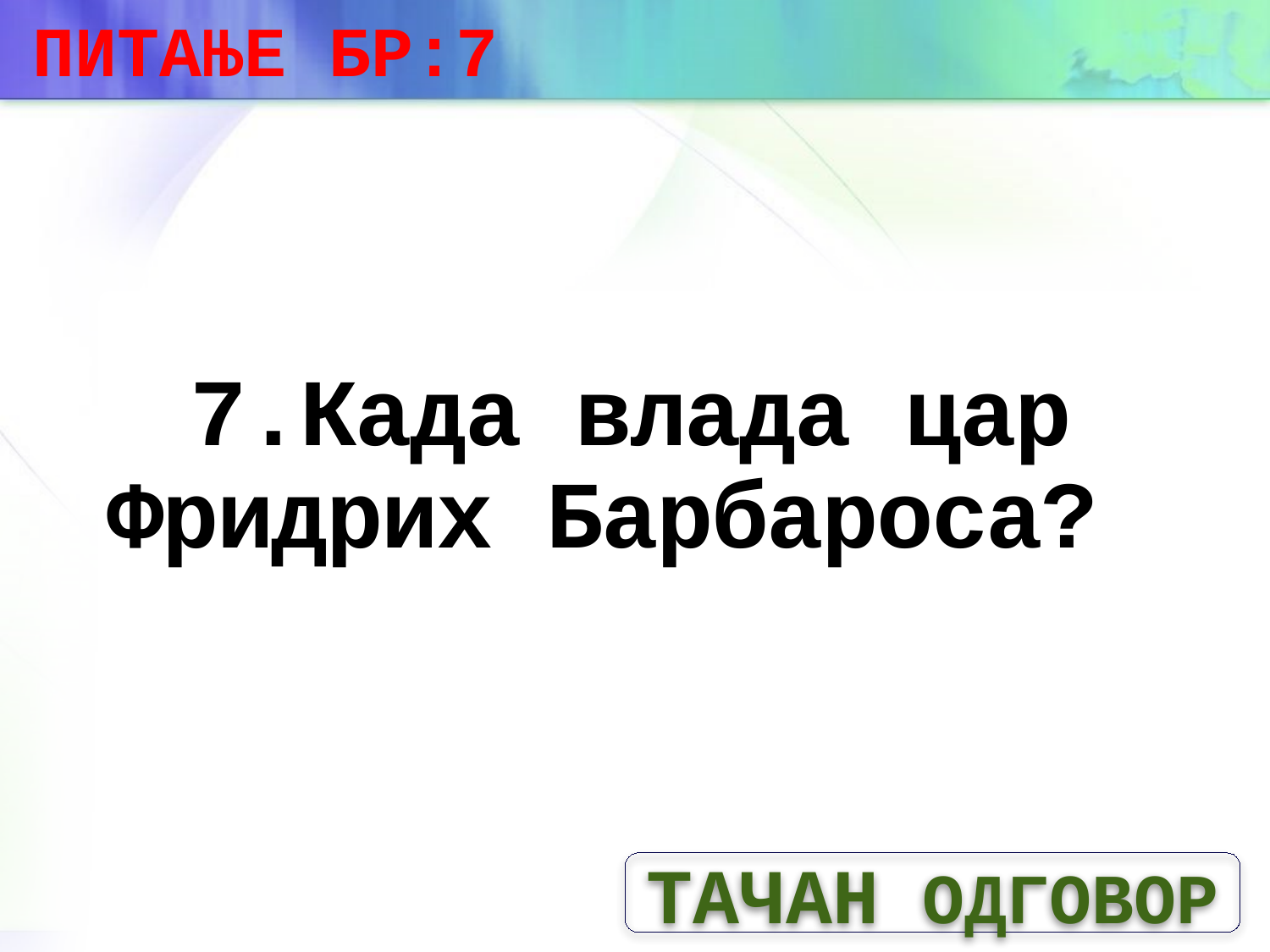

ПИТАЊЕ БР:7
# 7.Када влада цар Фридрих Барбароса?
ТАЧАН ОДГОВОР